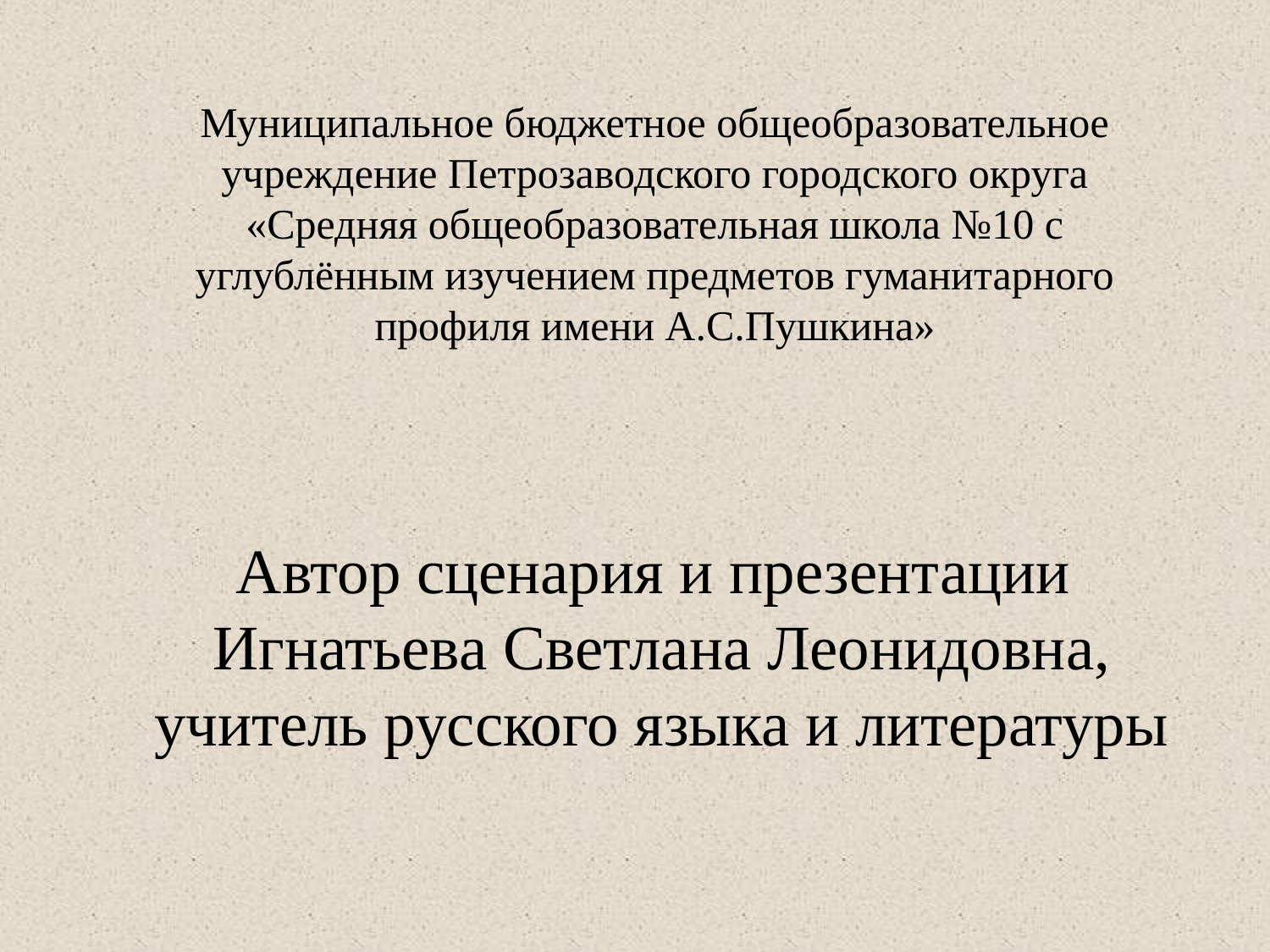

Муниципальное бюджетное общеобразовательное учреждение Петрозаводского городского округа «Средняя общеобразовательная школа №10 с углублённым изучением предметов гуманитарного профиля имени А.С.Пушкина»
# Автор сценария и презентации Игнатьева Светлана Леонидовна, учитель русского языка и литературы